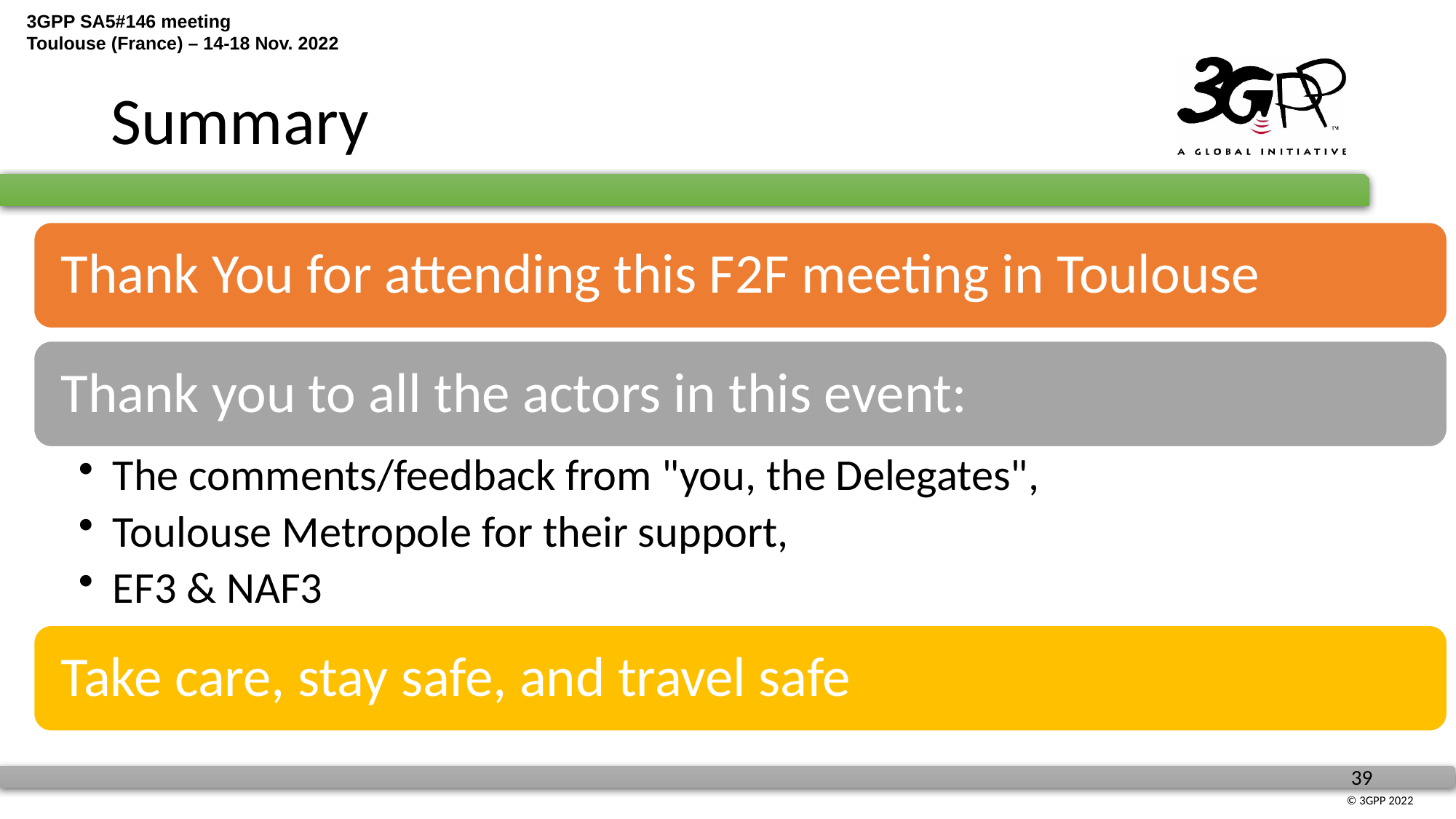

# Summary
Thank You for attending this F2F meeting in Toulouse
Thank you to all the actors in this event:
The comments/feedback from "you, the Delegates",
Toulouse Metropole for their support,
EF3 & NAF3
Take care, stay safe, and travel safe